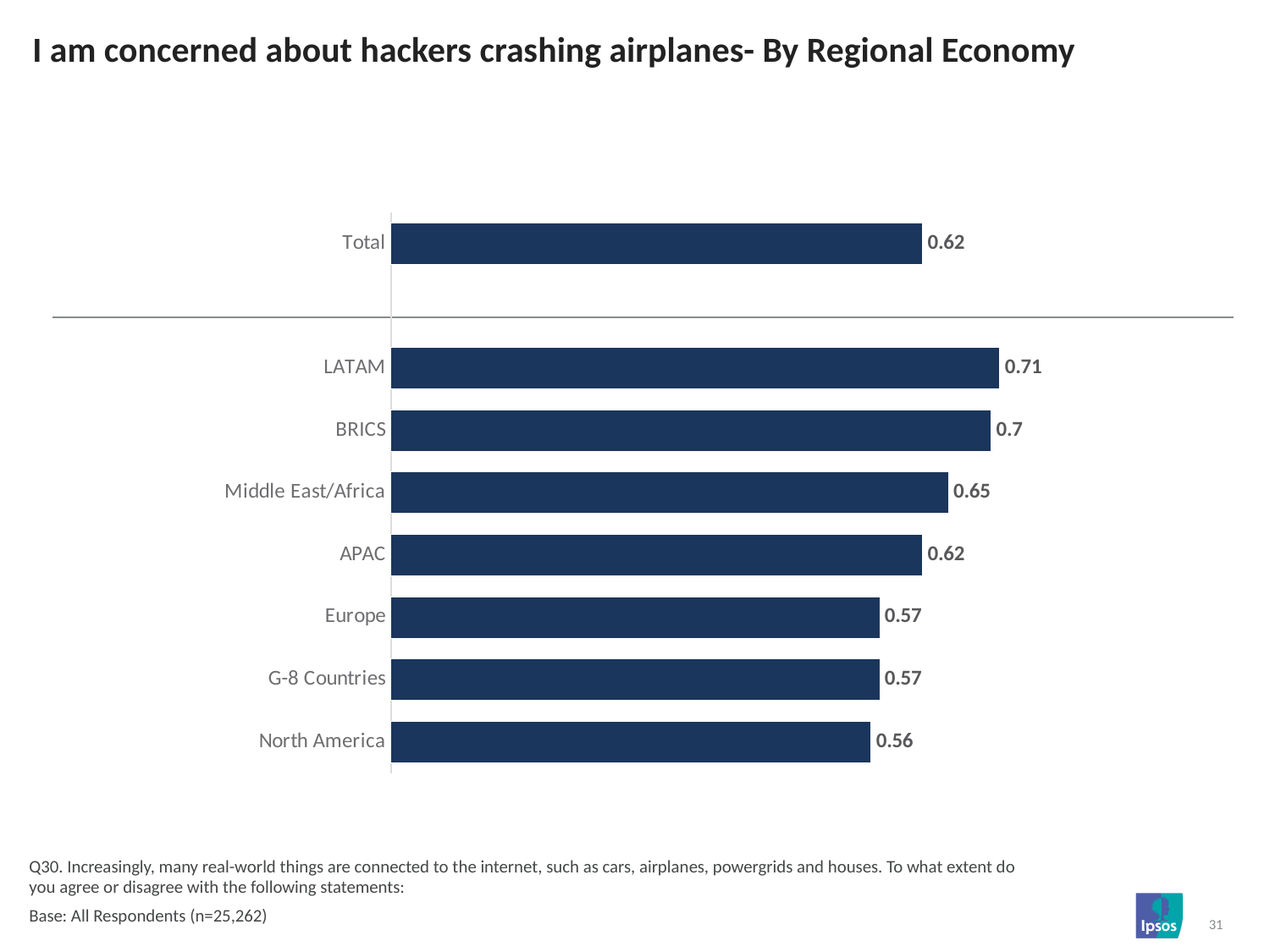

# I am concerned about hackers crashing airplanes- By Regional Economy

### Chart

| Category | Column1 |
|---|---|
| Total | 0.62 |
|  | None |
| LATAM | 0.71 |
| BRICS | 0.7 |
| Middle East/Africa | 0.65 |
| APAC | 0.62 |
| Europe | 0.57 |
| G-8 Countries | 0.57 |
| North America | 0.56 |
Q30. Increasingly, many real-world things are connected to the internet, such as cars, airplanes, powergrids and houses. To what extent do you agree or disagree with the following statements:
Base: All Respondents (n=25,262)